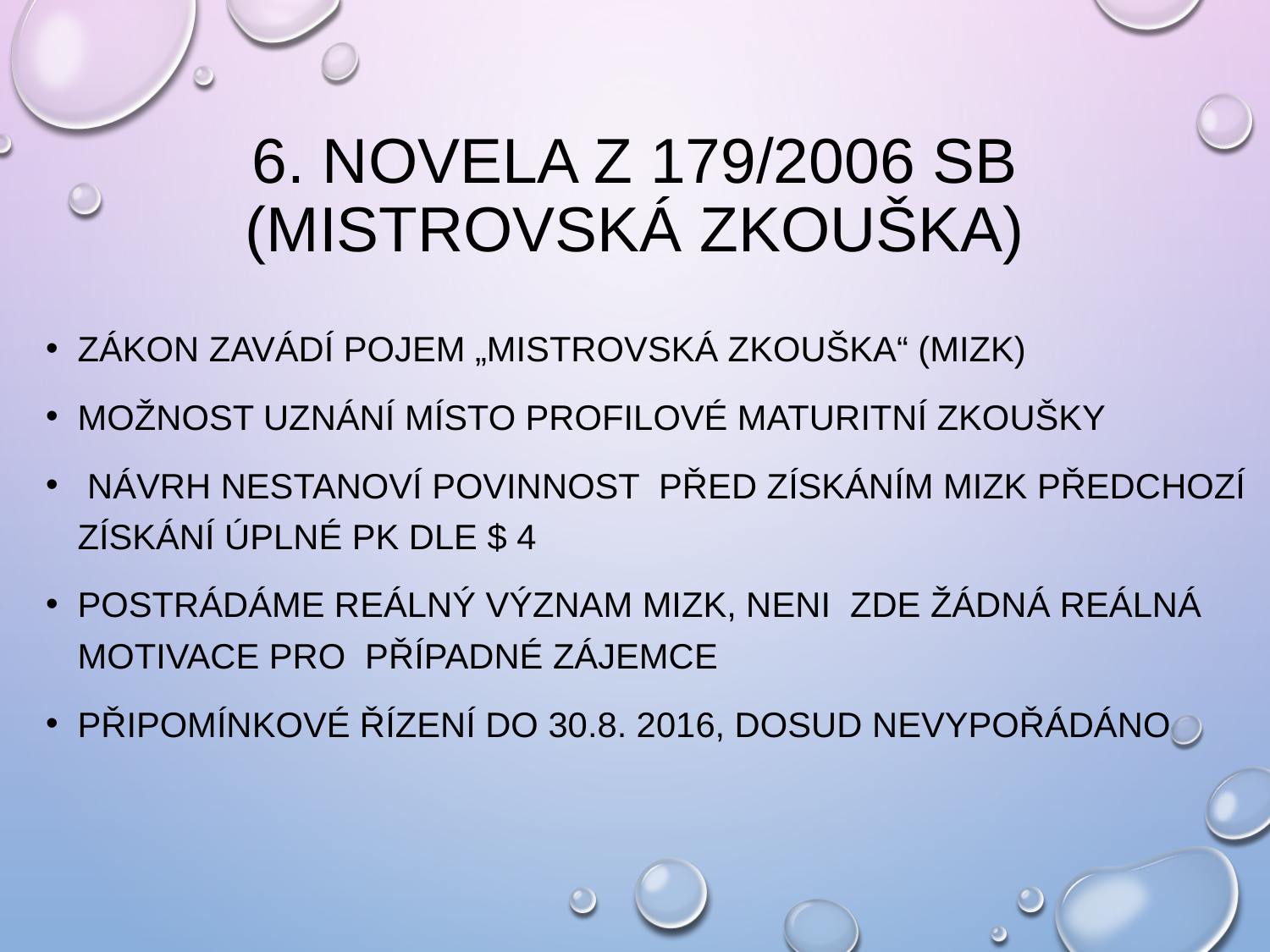

# 6. Novela Z 179/2006 sb (mistrovská zkouška)
Zákon zavádí pojem „Mistrovská zkouška“ (mizk)
Možnost uznání místo profilové maturitní zkoušky
 Návrh nestanoví povinnost  před získáním mizk předchozí získání úplné pk dle $ 4
Postrádáme reálný význam mizk, neni  zde žádná reálná motivace pro  případné zájemce
Připomínkové řízení do 30.8. 2016, dosud nevypořádáno